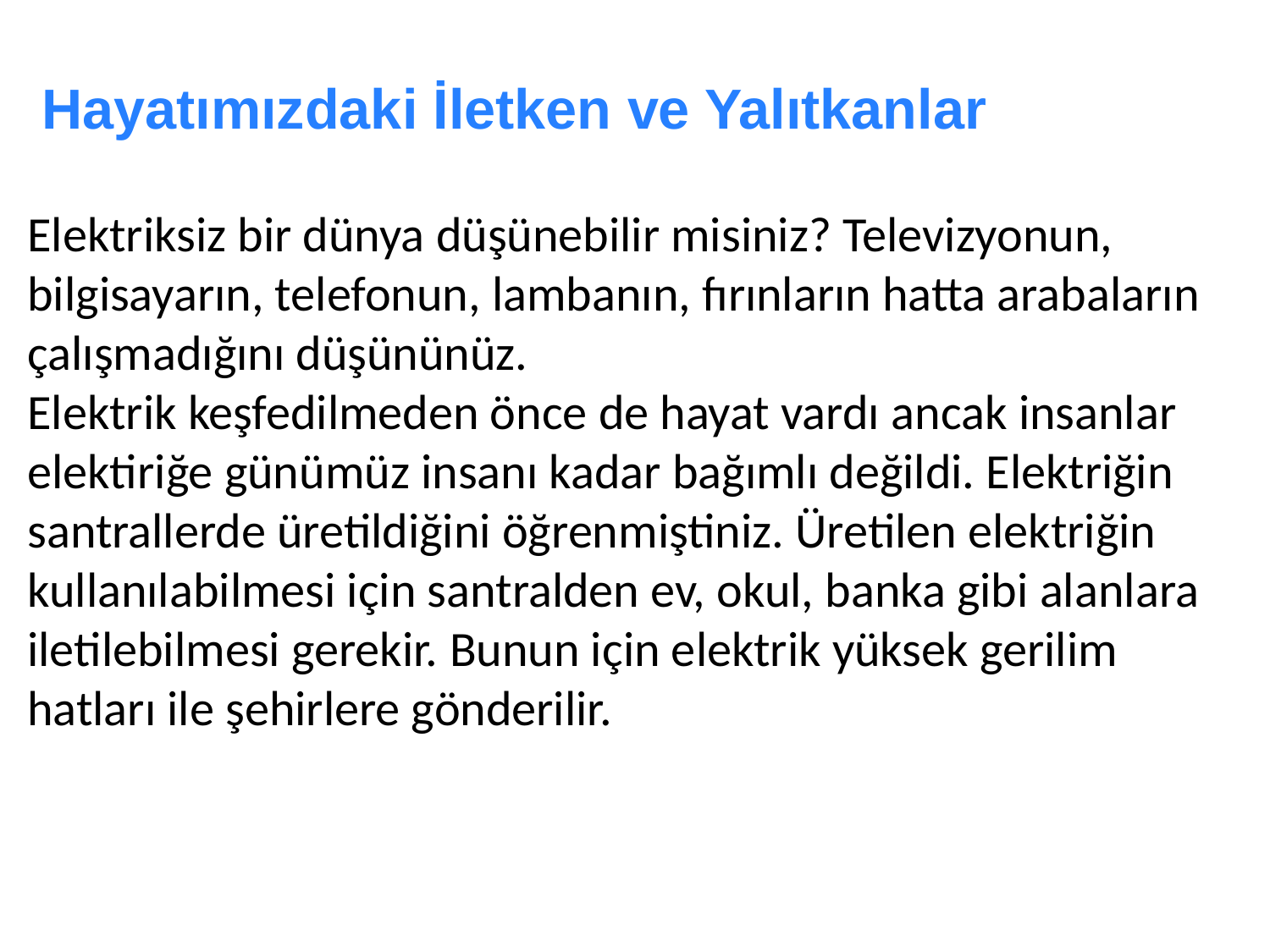

Hayatımızdaki İletken ve Yalıtkanlar
Elektriksiz bir dünya düşünebilir misiniz? Televizyonun,
bilgisayarın, telefonun, lambanın, fırınların hatta arabaların çalışmadığını düşününüz.
Elektrik keşfedilmeden önce de hayat vardı ancak insanlar elektiriğe günümüz insanı kadar bağımlı değildi. Elektriğin santrallerde üretildiğini öğrenmiştiniz. Üretilen elektriğin kullanılabilmesi için santralden ev, okul, banka gibi alanlara
iletilebilmesi gerekir. Bunun için elektrik yüksek gerilim hatları ile şehirlere gönderilir.